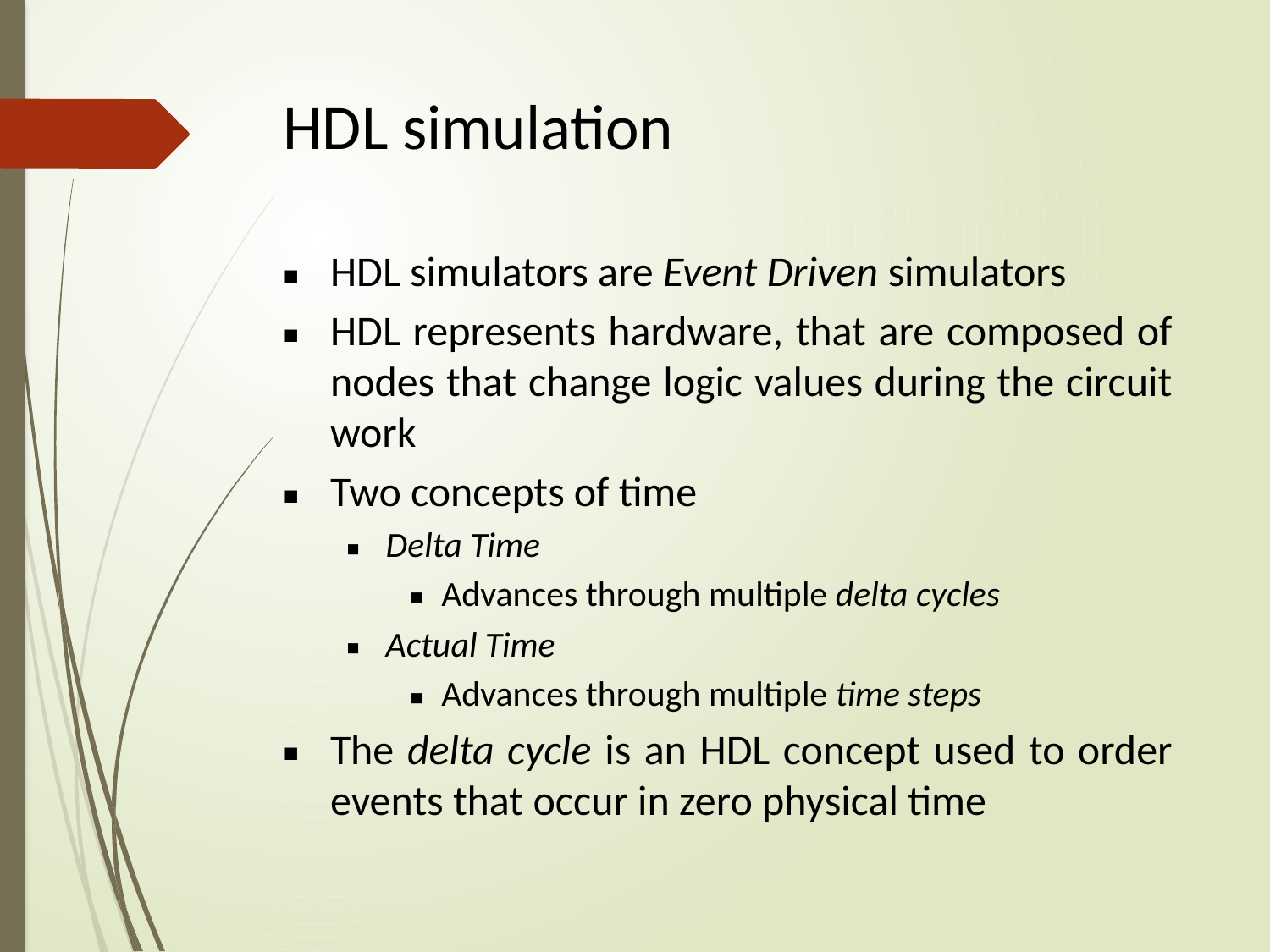

# HDL simulation
HDL simulators are Event Driven simulators
HDL represents hardware, that are composed of nodes that change logic values during the circuit work
Two concepts of time
Delta Time
Advances through multiple delta cycles
Actual Time
Advances through multiple time steps
The delta cycle is an HDL concept used to order events that occur in zero physical time